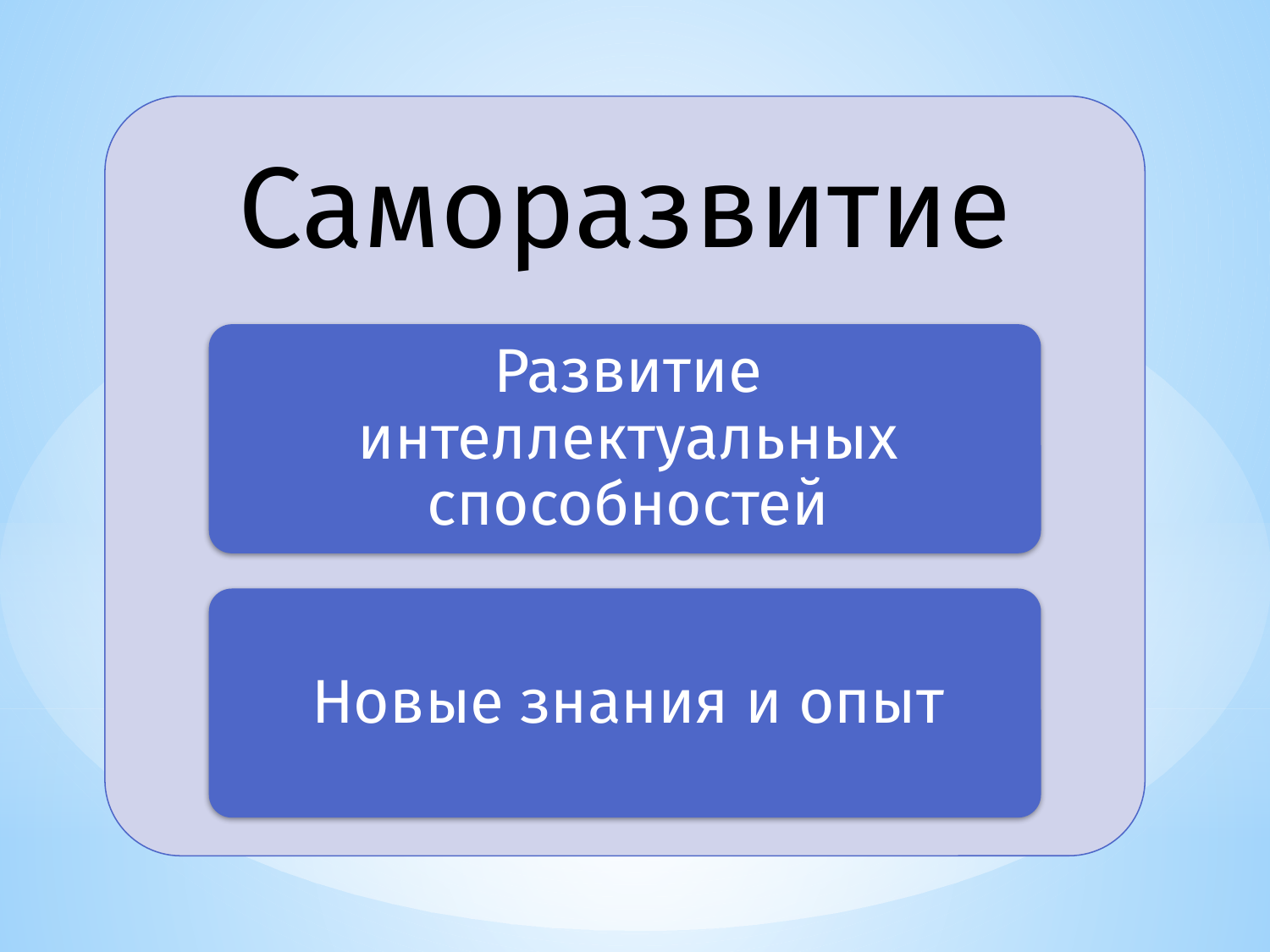

Саморазвитие
Развитие интеллектуальных способностей
Новые знания и опыт